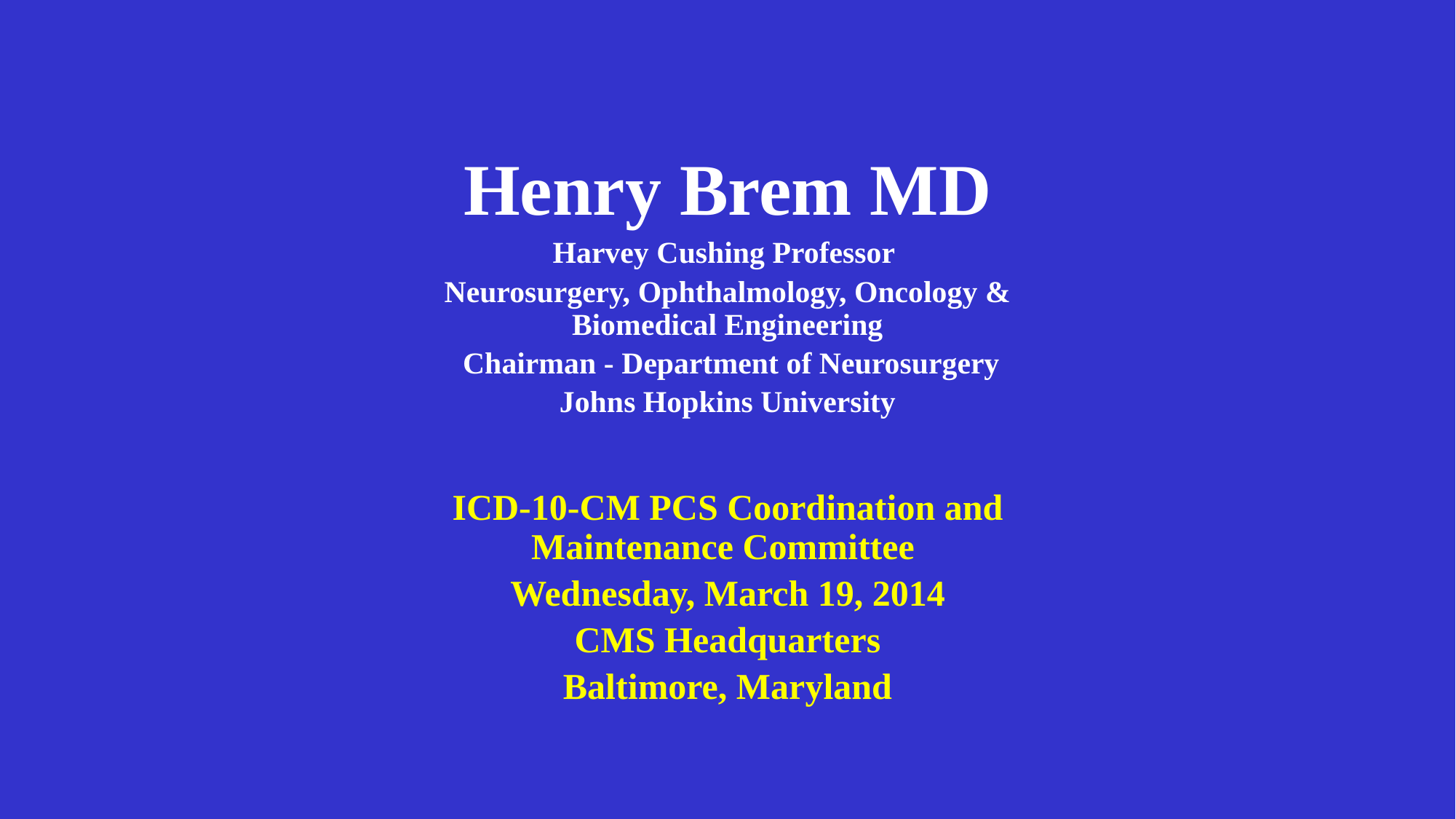

Henry Brem MD
Harvey Cushing Professor
Neurosurgery, Ophthalmology, Oncology & Biomedical Engineering
 Chairman - Department of Neurosurgery
Johns Hopkins University

ICD-10-CM PCS Coordination and Maintenance Committee
Wednesday, March 19, 2014
CMS Headquarters
Baltimore, Maryland